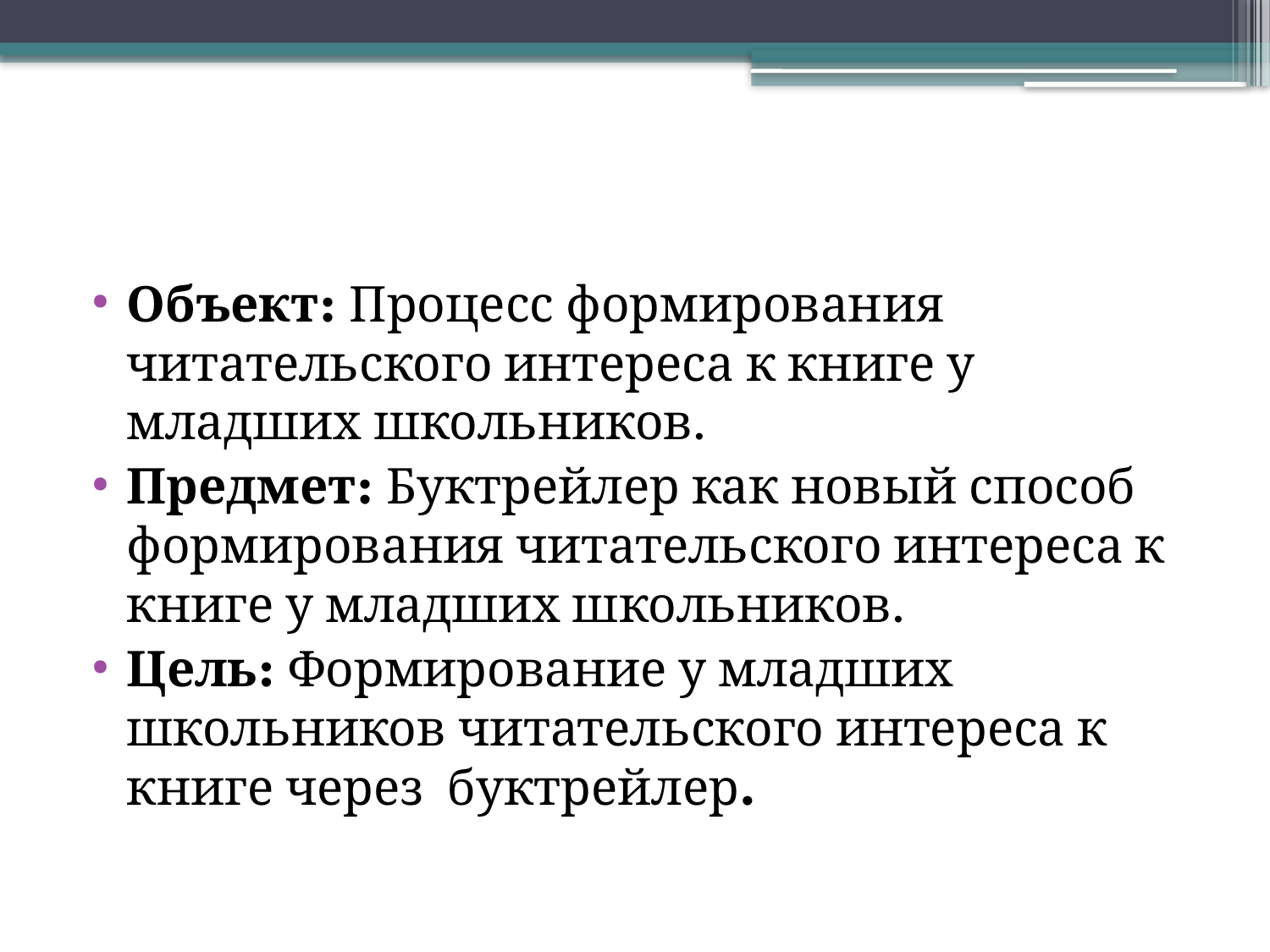

#
Объект: Процесс формирования читательского интереса к книге у младших школьников.
Предмет: Буктрейлер как новый способ формирования читательского интереса к  книге у младших школьников.
Цель: Формирование у младших школьников читательского интереса к книге через  буктрейлер.